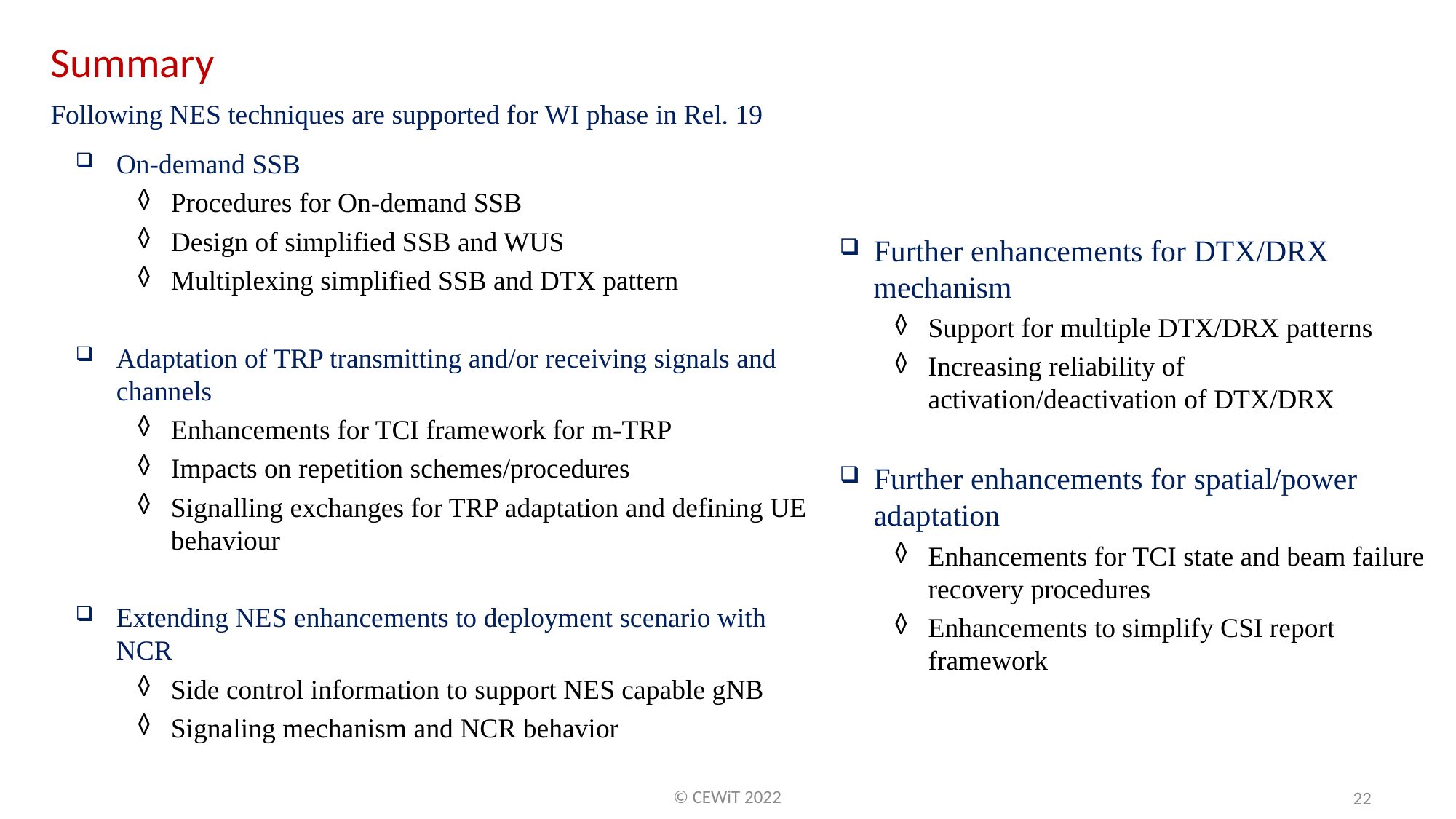

Summary
Following NES techniques are supported for WI phase in Rel. 19
On-demand SSB
Procedures for On-demand SSB
Design of simplified SSB and WUS
Multiplexing simplified SSB and DTX pattern

Adaptation of TRP transmitting and/or receiving signals and channels
Enhancements for TCI framework for m-TRP
Impacts on repetition schemes/procedures
Signalling exchanges for TRP adaptation and defining UE behaviour

Extending NES enhancements to deployment scenario with NCR
Side control information to support NES capable gNB
Signaling mechanism and NCR behavior

Further enhancements for DTX/DRX mechanism
Support for multiple DTX/DRX patterns
Increasing reliability of activation/deactivation of DTX/DRX

Further enhancements for spatial/power adaptation
Enhancements for TCI state and beam failure recovery procedures
Enhancements to simplify CSI report framework
© CEWiT 2022
22